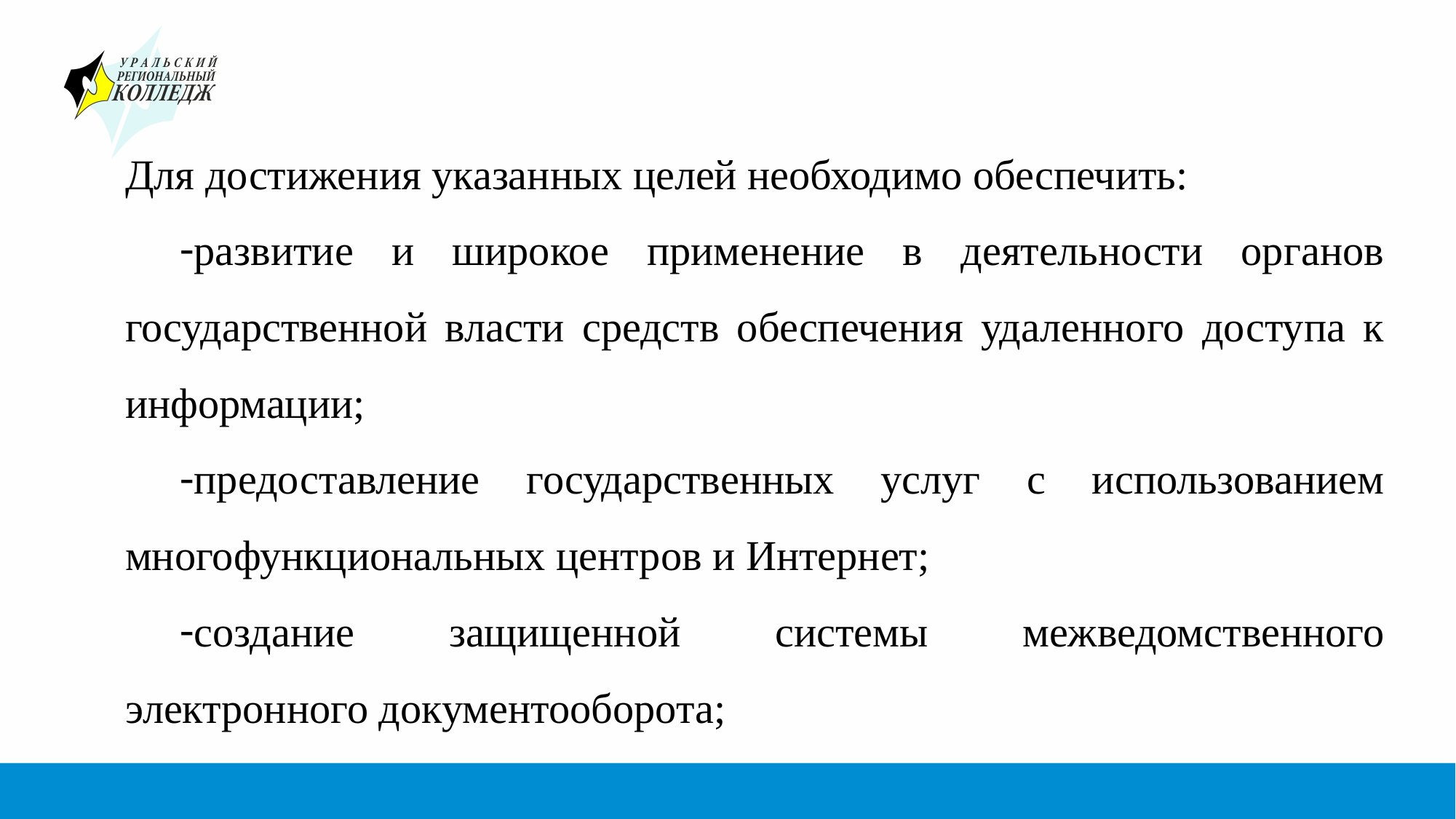

#
Для достижения указанных целей необходимо обеспечить:
развитие и широкое применение в деятельности органов государственной власти средств обеспечения удаленного доступа к информации;
предоставление государственных услуг с использованием многофункциональных центров и Интернет;
создание защищенной системы межведомственного электронного документооборота;